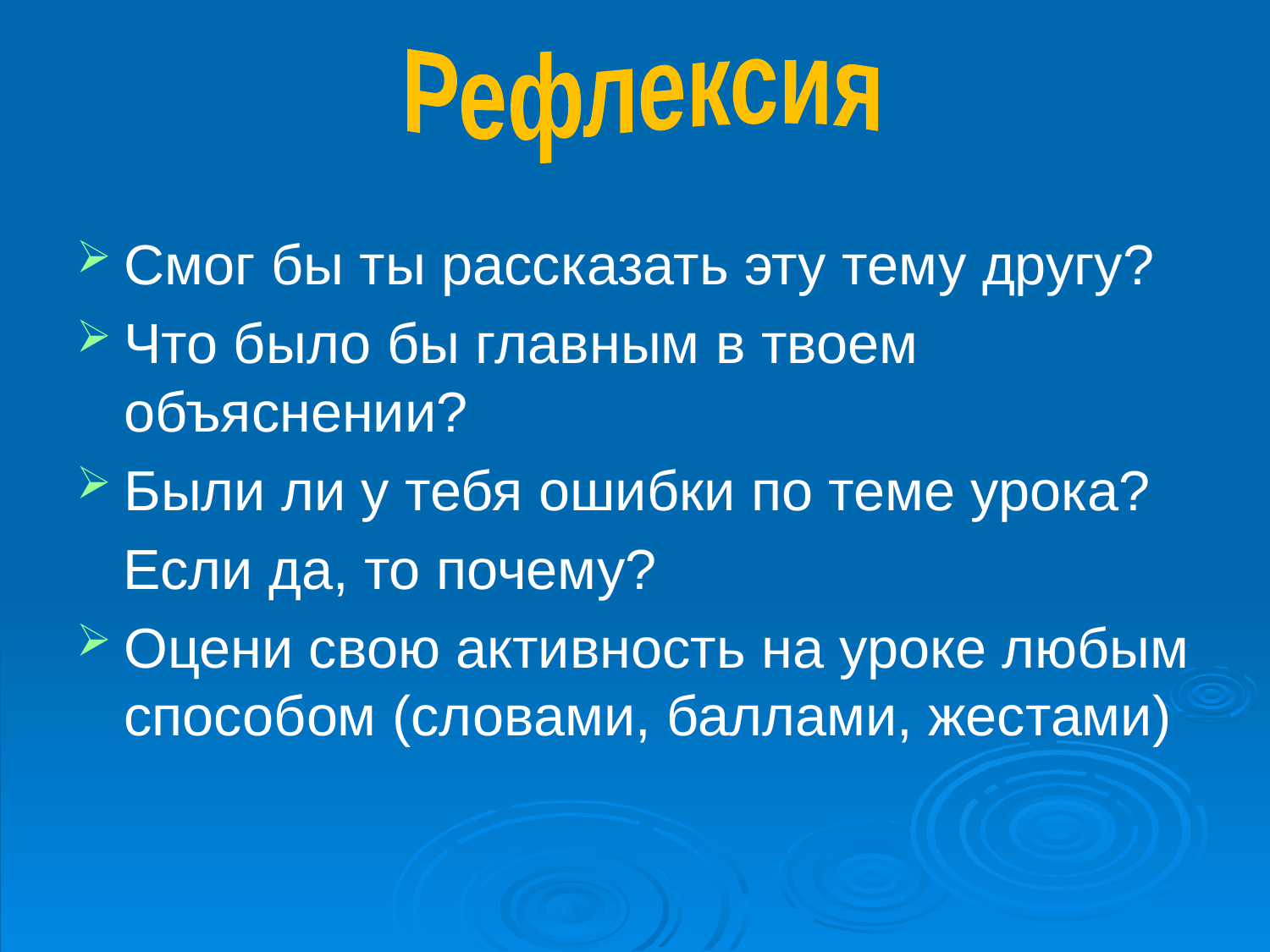

Рефлексия
Смог бы ты рассказать эту тему другу?
Что было бы главным в твоем объяснении?
Были ли у тебя ошибки по теме урока?
   Если да, то почему?
Оцени свою активность на уроке любым способом (словами, баллами, жестами)